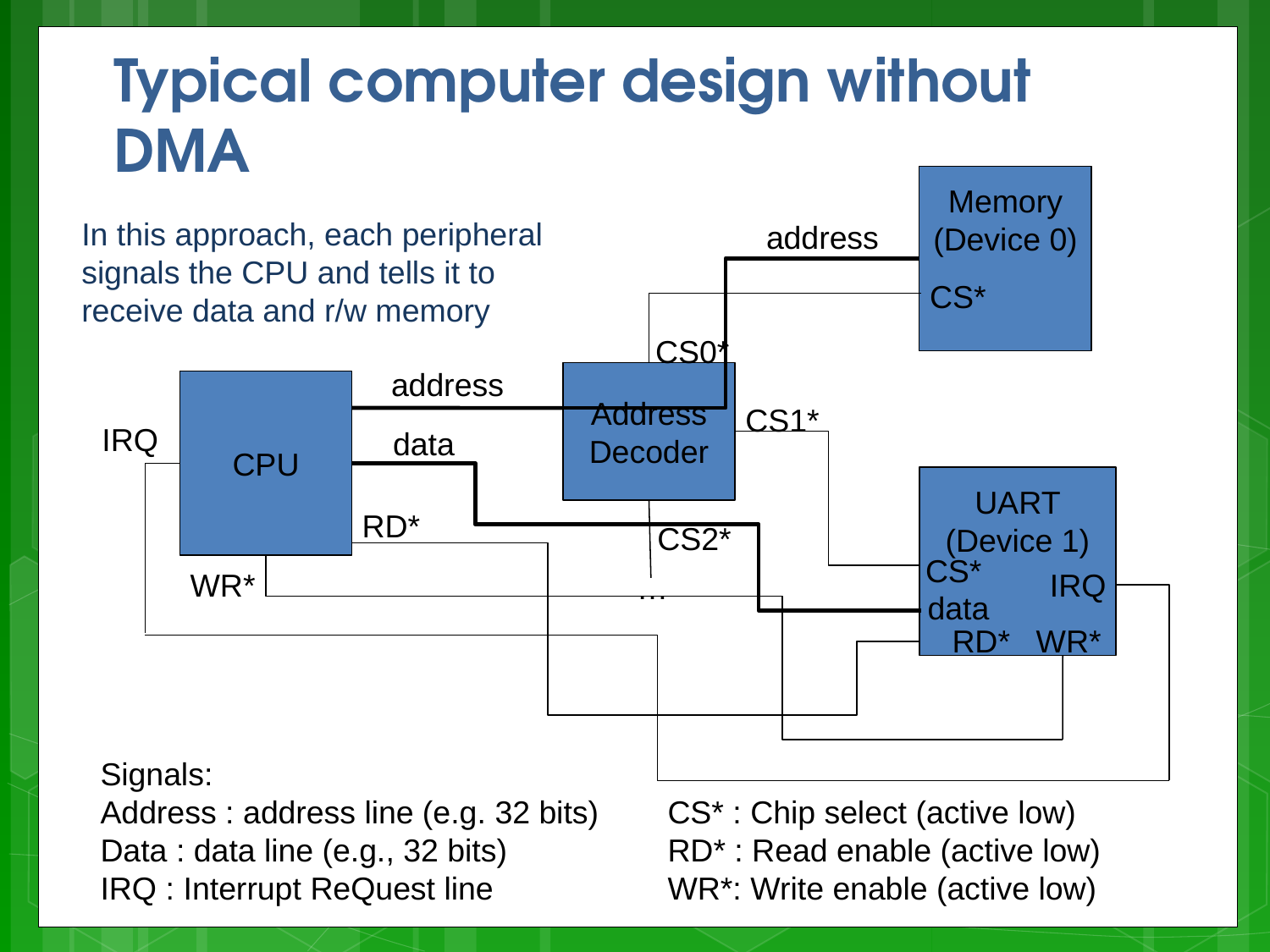

# Typical computer design without DMA
Memory (Device 0)
In this approach, each peripheral
signals the CPU and tells it to
receive data and r/w memory
address
CS*
CS0*
address
Address Decoder
CPU
CS1*
IRQ
data
UART
(Device 1)
RD*
CS2*
CS*
WR*
IRQ
…
data
RD*
WR*
Signals:
Address : address line (e.g. 32 bits)
Data : data line (e.g., 32 bits)
IRQ : Interrupt ReQuest line

CS* : Chip select (active low)
RD* : Read enable (active low)
WR*: Write enable (active low)